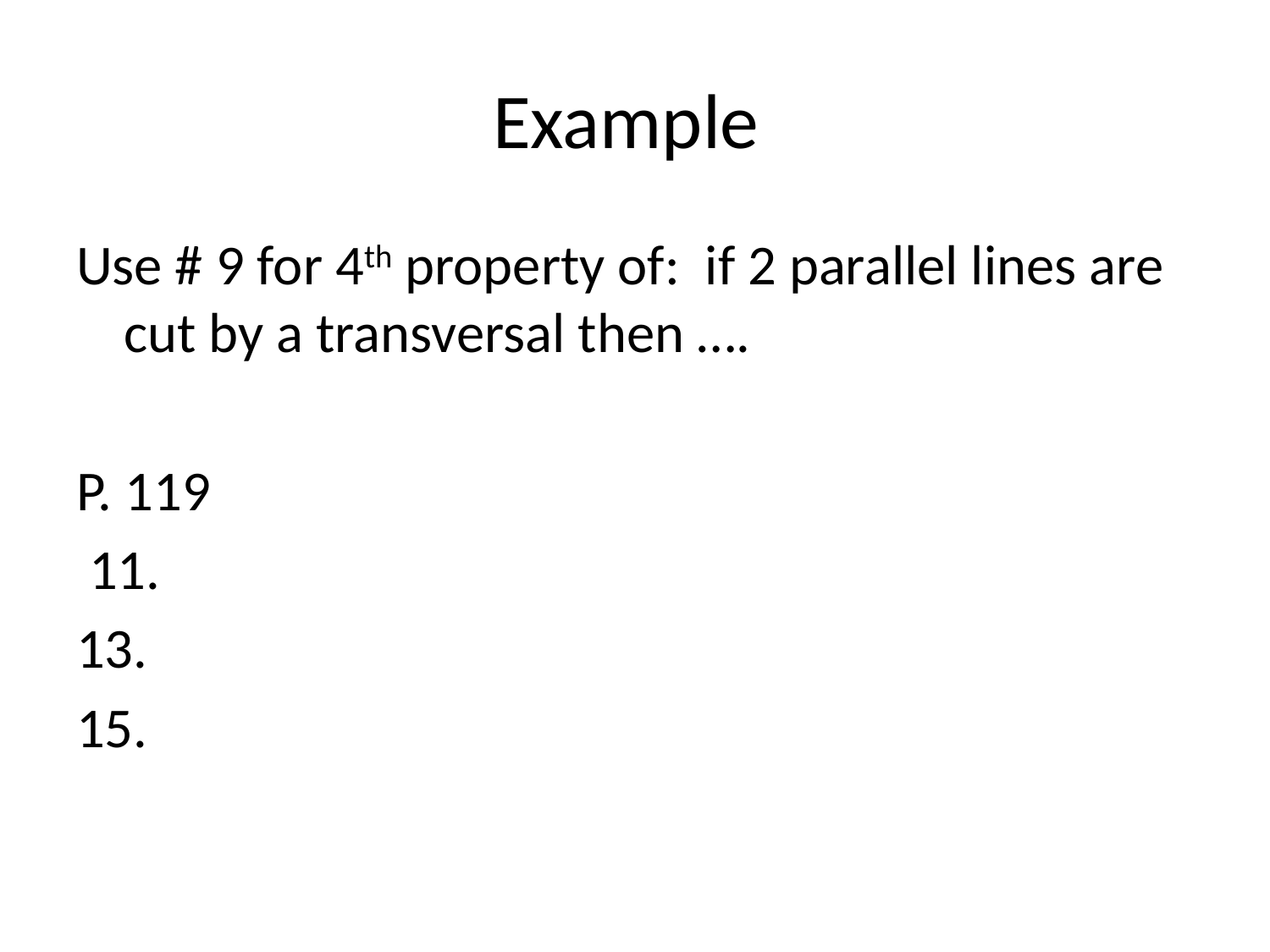

# Example
Use # 9 for 4th property of:  if 2 parallel lines are cut by a transversal then ….

P. 119
 11.
13.
15.